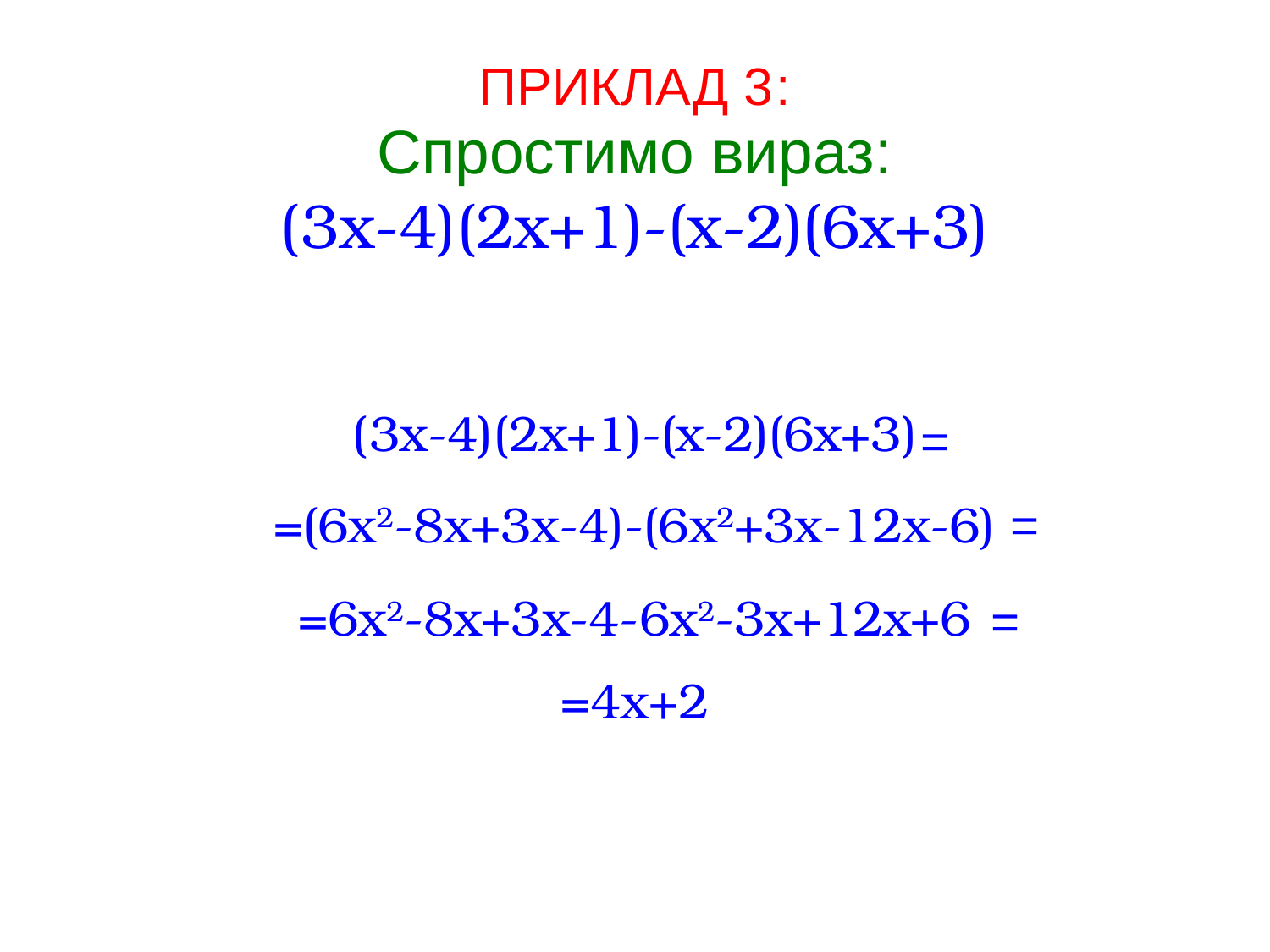

ПРИКЛАД 3:
Спростимо вираз:
(3x-4)(2x+1)-(x-2)(6x+3)
(3x-4)(2x+1)-(x-2)(6x+3)
=
=(6x2-8x+3x-4)-(6x2+3x-12x-6)
=
=6x2-8x+3x-4-6x2-3x+12x+6
=
=4x+2